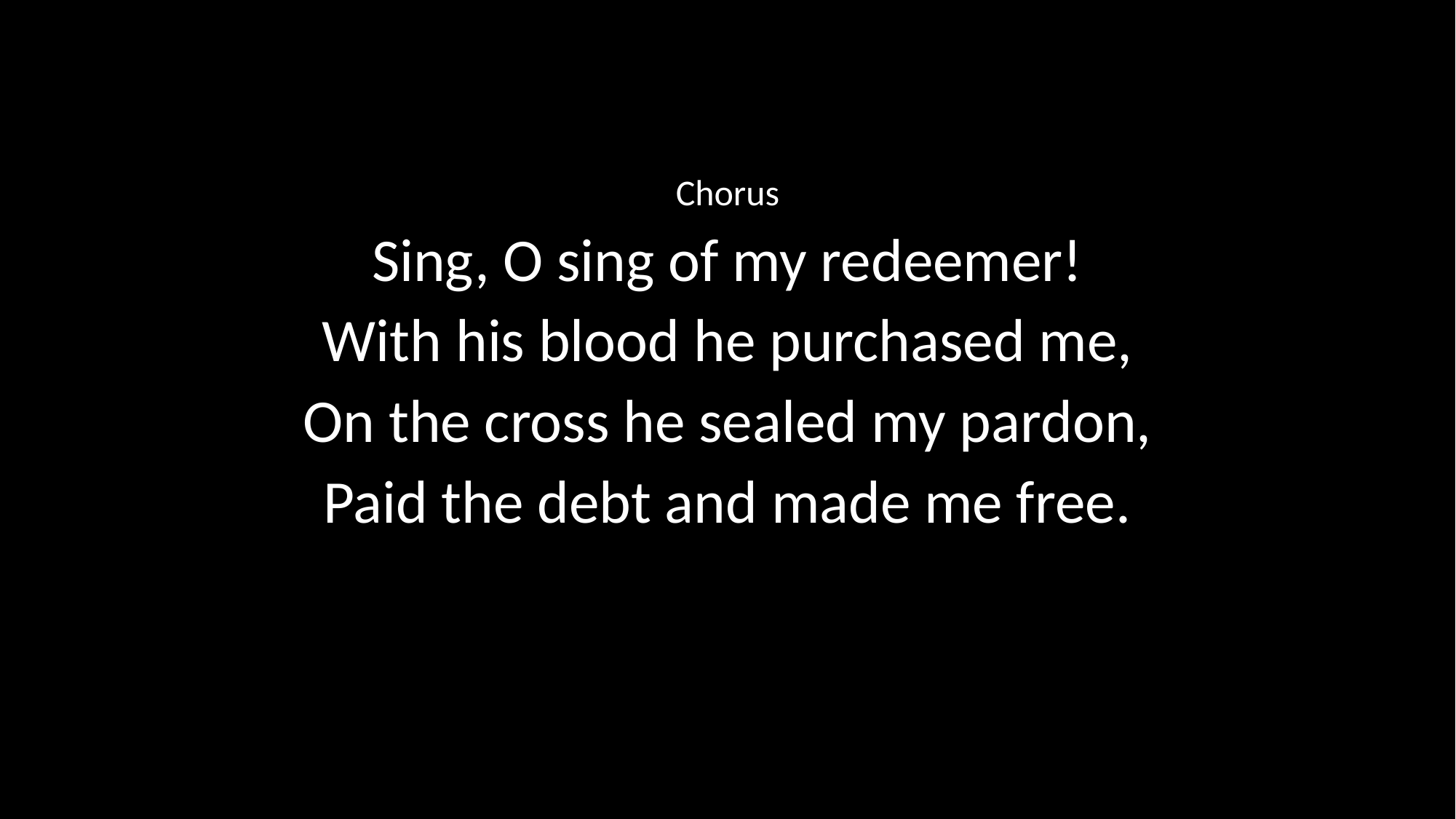

Chorus
Sing, O sing of my redeemer!
With his blood he purchased me,
On the cross he sealed my pardon,
Paid the debt and made me free.